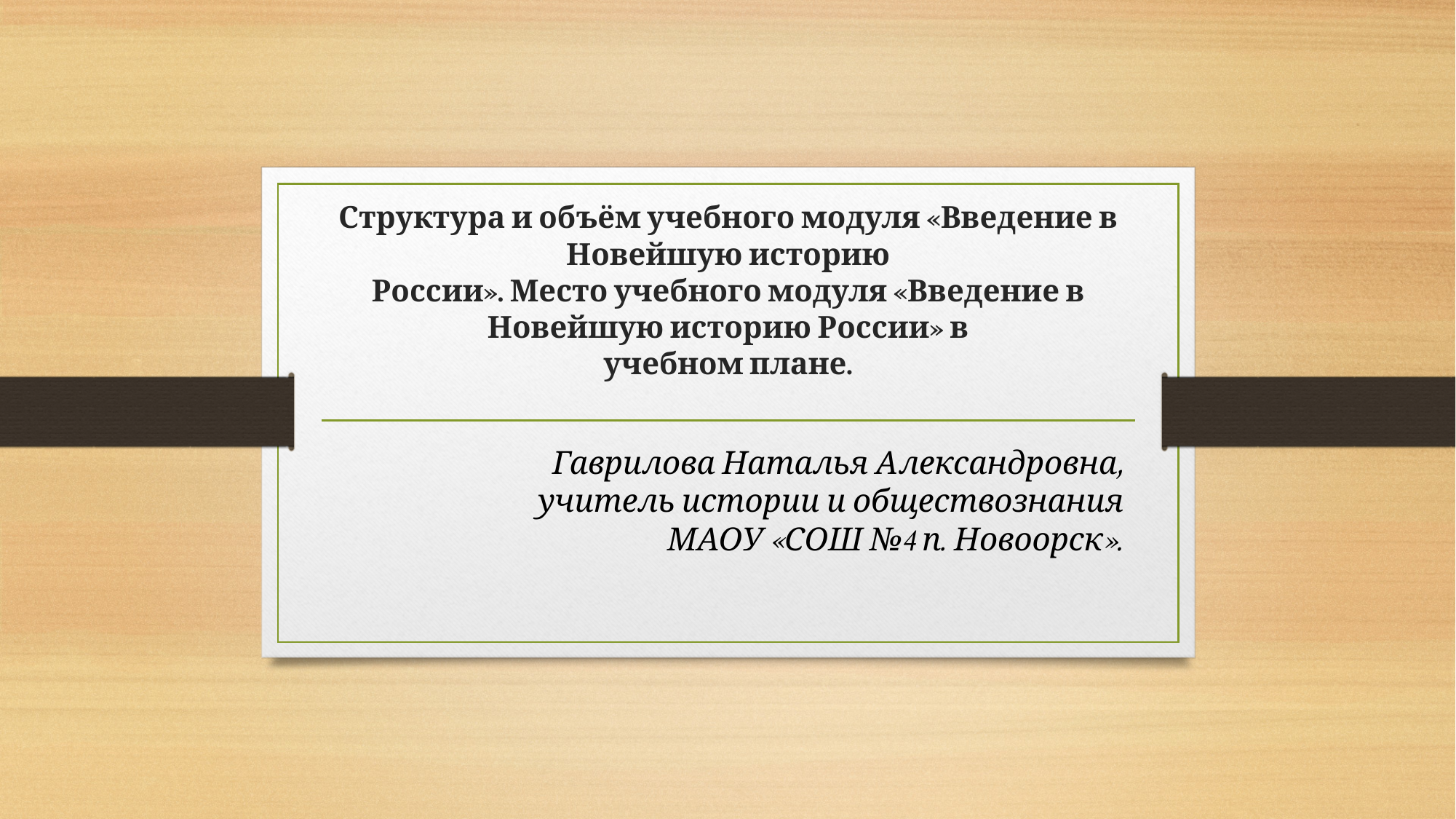

# Структура и объём учебного модуля «Введение в Новейшую историю России». Место учебного модуля «Введение в Новейшую историю России» в учебном плане.
Гаврилова Наталья Александровна,
учитель истории и обществознания
МАОУ «СОШ №4 п. Новоорск».